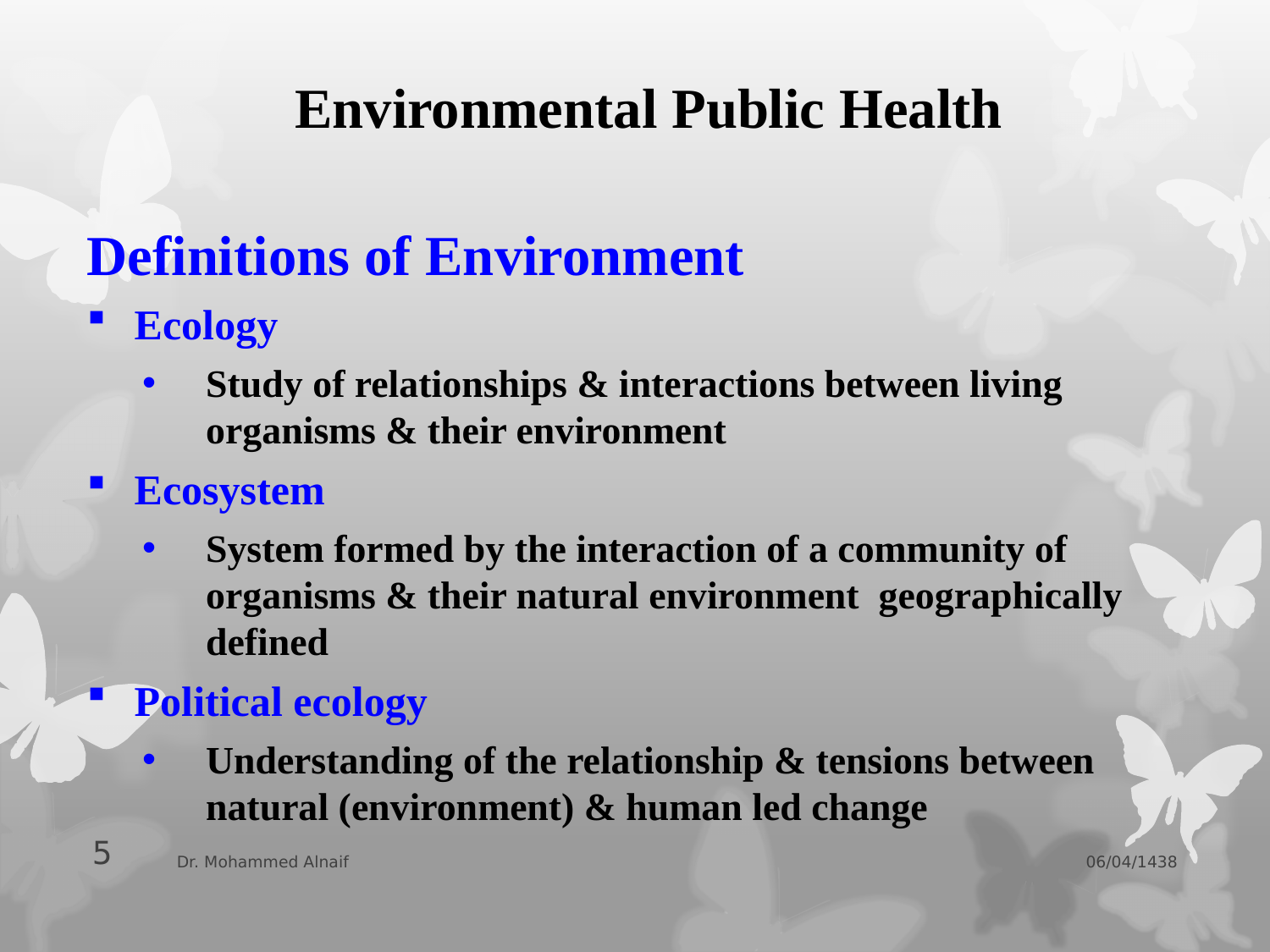

# Environmental Public Health
Definitions of Environment
Ecology
Study of relationships & interactions between living organisms & their environment
Ecosystem
System formed by the interaction of a community of organisms & their natural environment  geographically defined
Political ecology
Understanding of the relationship & tensions between natural (environment) & human led change
5
Dr. Mohammed Alnaif
06/04/1438